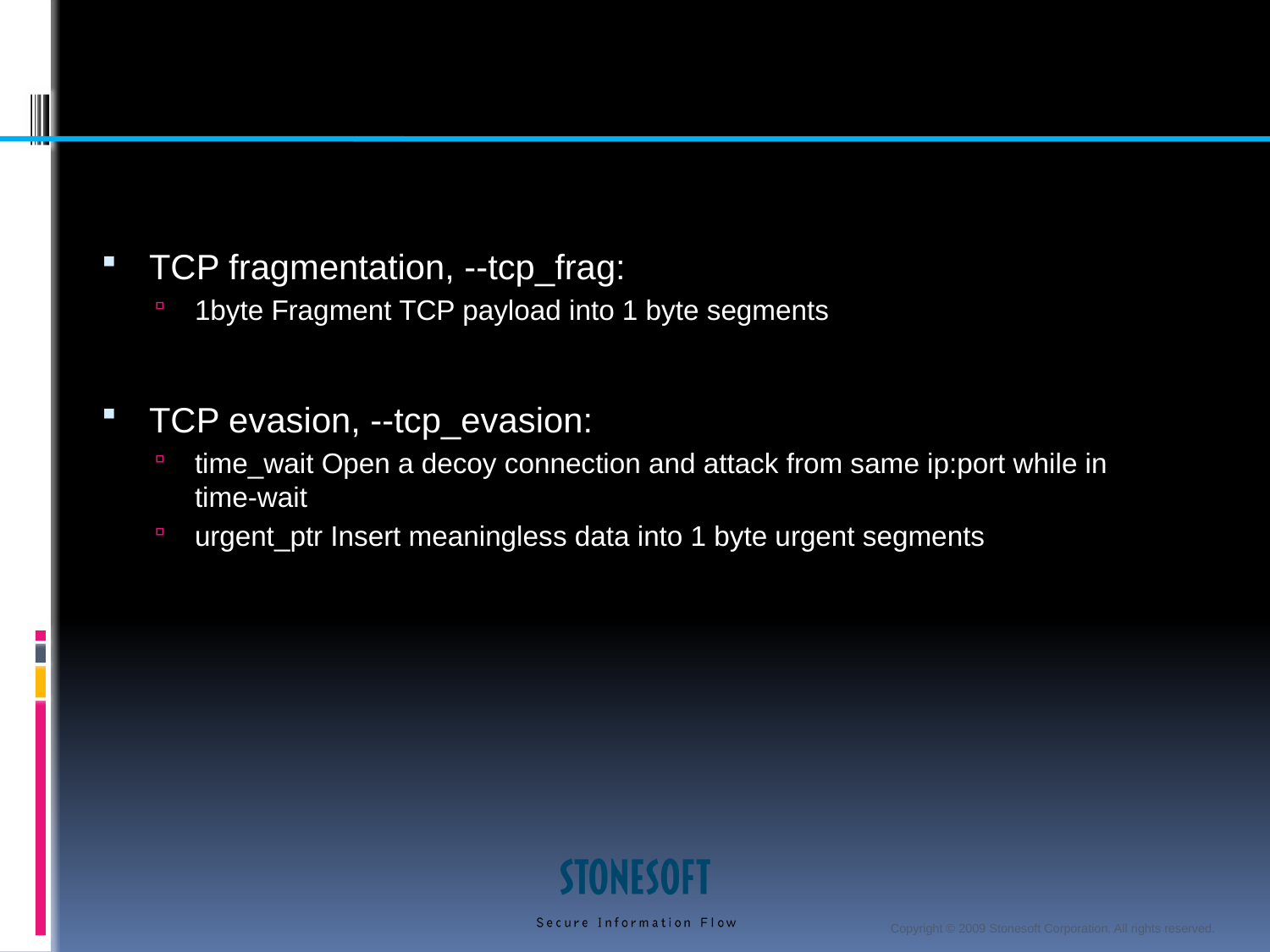

#

TCP fragmentation, --tcp_frag:
1byte Fragment TCP payload into 1 byte segments

TCP evasion, --tcp_evasion:
time_wait Open a decoy connection and attack from same ip:port while in time-wait
urgent_ptr Insert meaningless data into 1 byte urgent segments